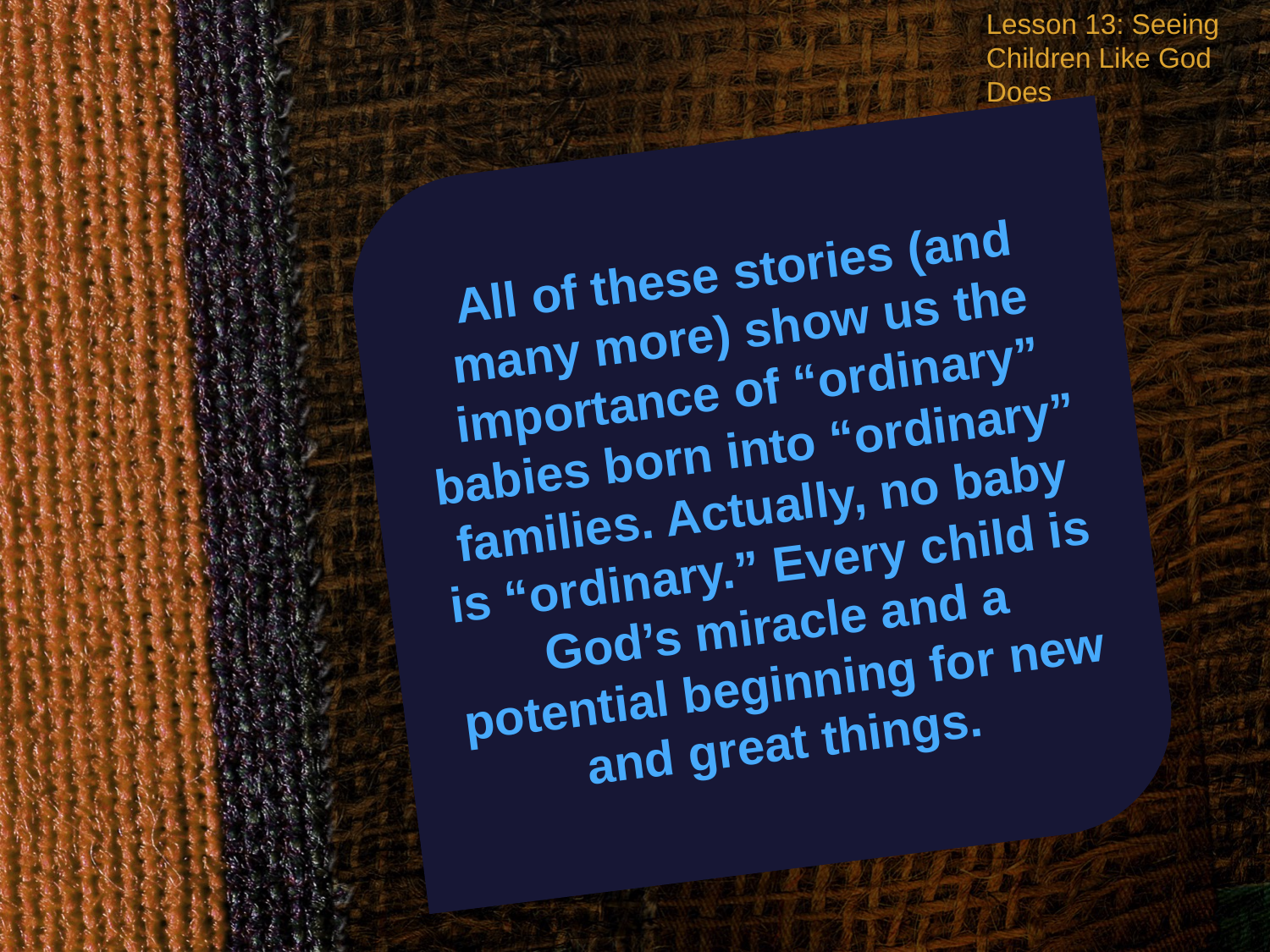

Lesson 13: Seeing Children Like God Does
All of these stories (and many more) show us the importance of “ordinary” babies born into “ordinary” families. Actually, no baby is “ordinary.” Every child is God’s miracle and a potential beginning for new and great things.